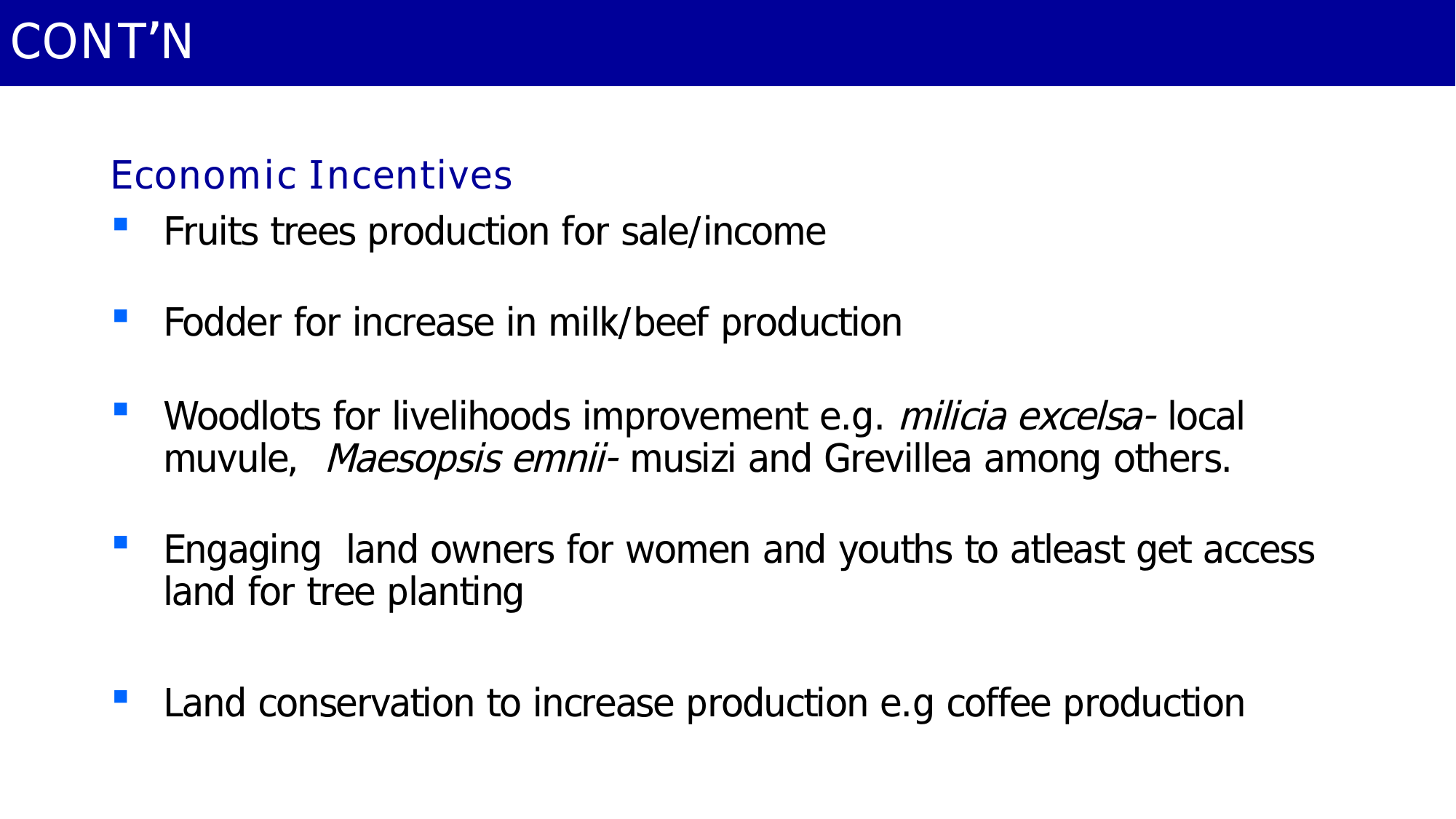

# CONT’N
Economic Incentives
Fruits trees production for sale/income

Fodder for increase in milk/beef production

Woodlots for livelihoods improvement e.g. milicia excelsa- local muvule,  Maesopsis emnii- musizi and Grevillea among others.

Engaging  land owners for women and youths to atleast get access land for tree planting

Land conservation to increase production e.g coffee production